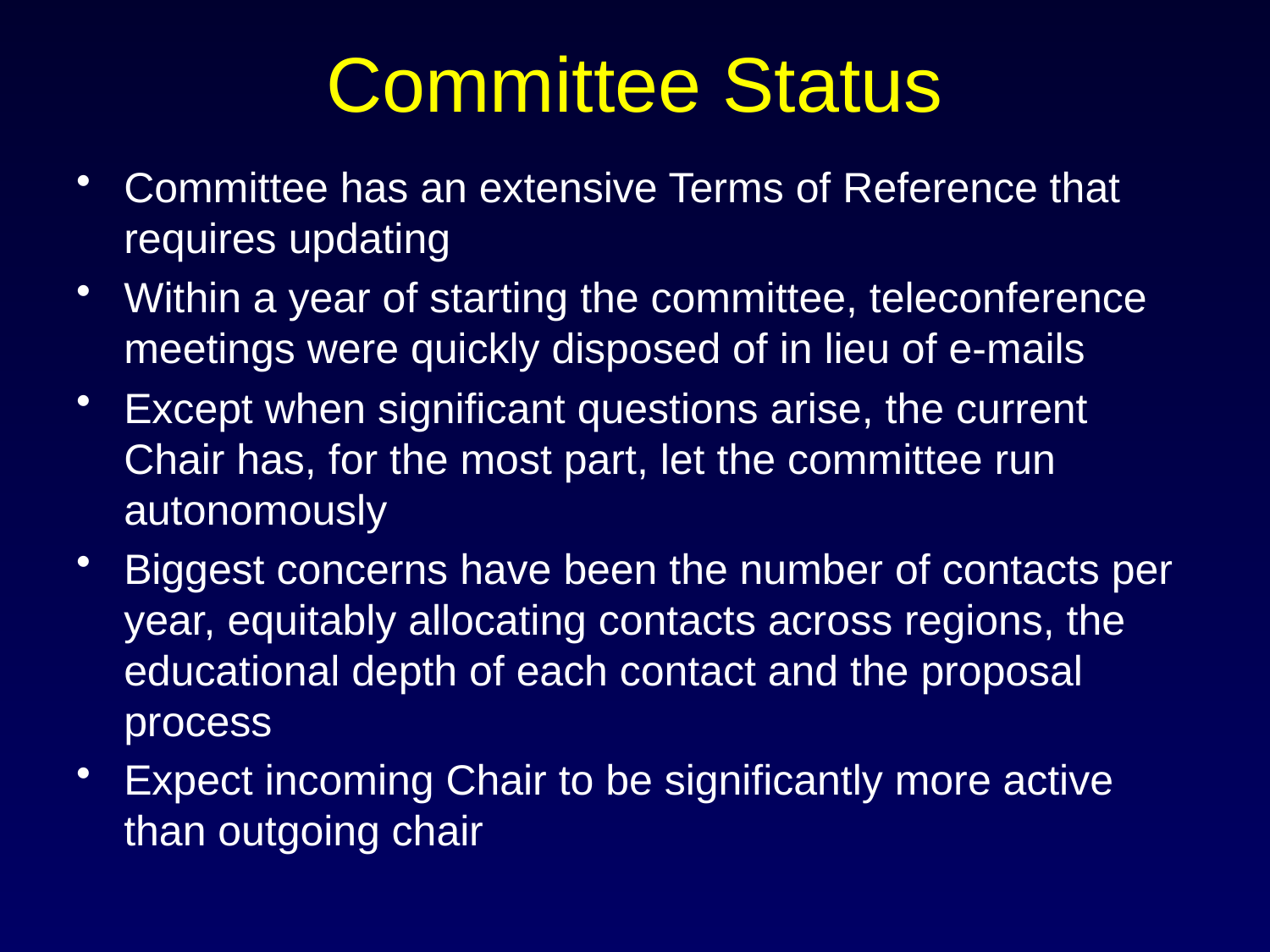

# Committee Status
Committee has an extensive Terms of Reference that requires updating
Within a year of starting the committee, teleconference meetings were quickly disposed of in lieu of e-mails
Except when significant questions arise, the current Chair has, for the most part, let the committee run autonomously
Biggest concerns have been the number of contacts per year, equitably allocating contacts across regions, the educational depth of each contact and the proposal process
Expect incoming Chair to be significantly more active than outgoing chair